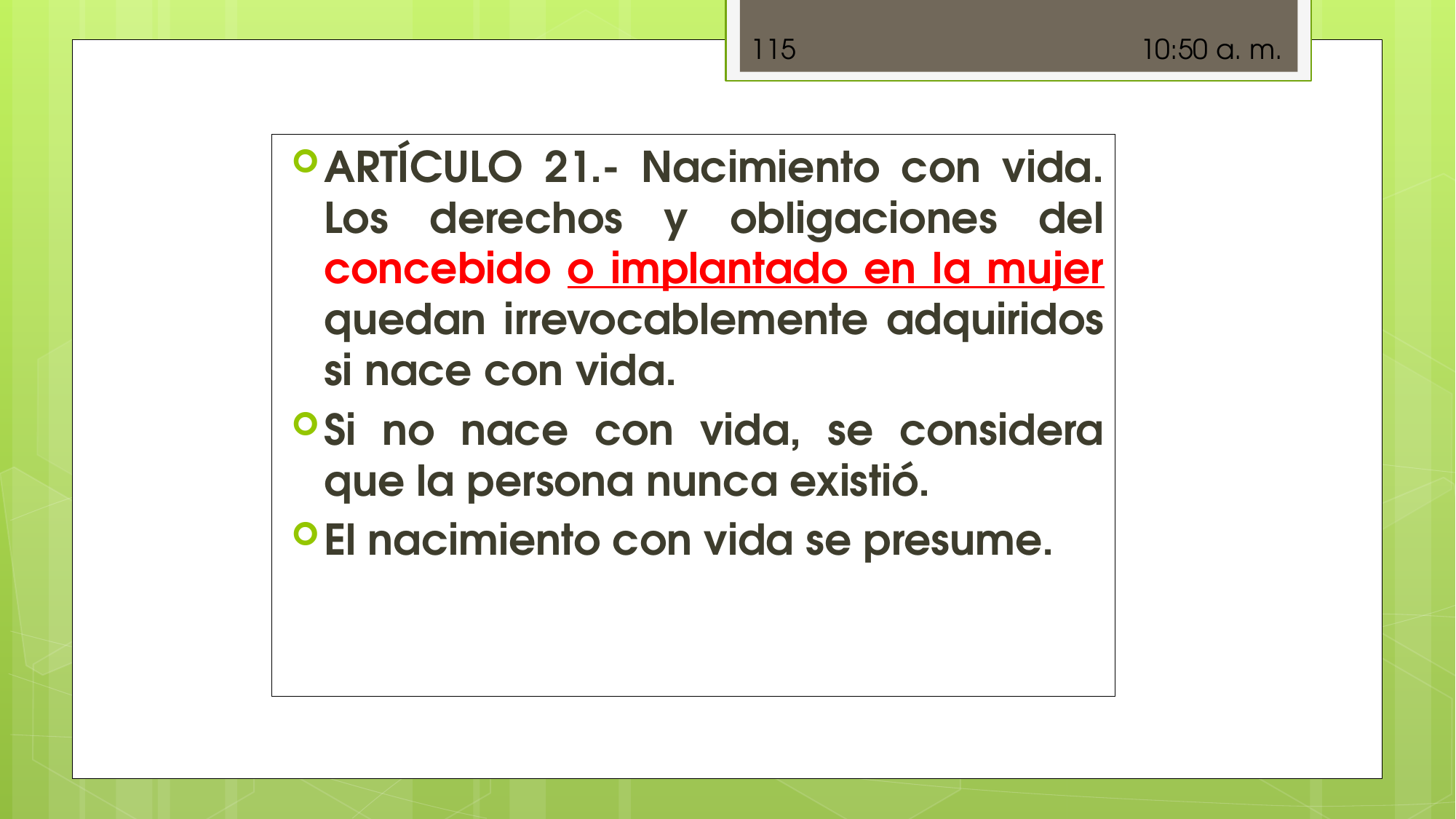

115
10:50 a. m.
ARTÍCULO 21.- Nacimiento con vida. Los derechos y obligaciones del concebido o implantado en la mujer quedan irrevocablemente adquiridos si nace con vida.
Si no nace con vida, se considera que la persona nunca existió.
El nacimiento con vida se presume.